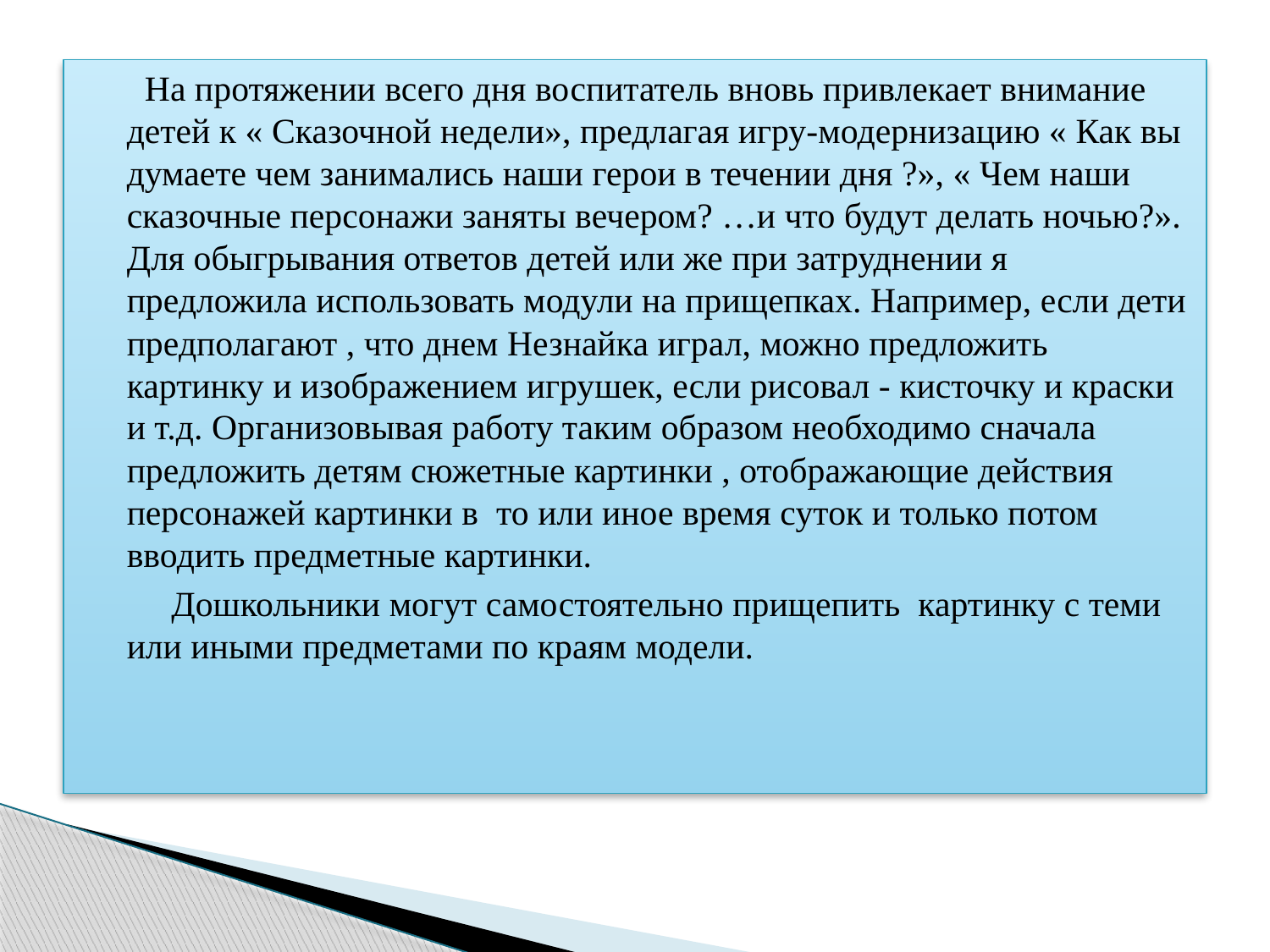

На протяжении всего дня воспитатель вновь привлекает внимание детей к « Сказочной недели», предлагая игру-модернизацию « Как вы думаете чем занимались наши герои в течении дня ?», « Чем наши сказочные персонажи заняты вечером? …и что будут делать ночью?». Для обыгрывания ответов детей или же при затруднении я предложила использовать модули на прищепках. Например, если дети предполагают , что днем Незнайка играл, можно предложить картинку и изображением игрушек, если рисовал - кисточку и краски и т.д. Организовывая работу таким образом необходимо сначала предложить детям сюжетные картинки , отображающие действия персонажей картинки в  то или иное время суток и только потом вводить предметные картинки.
         Дошкольники могут самостоятельно прищепить  картинку с теми или иными предметами по краям модели.